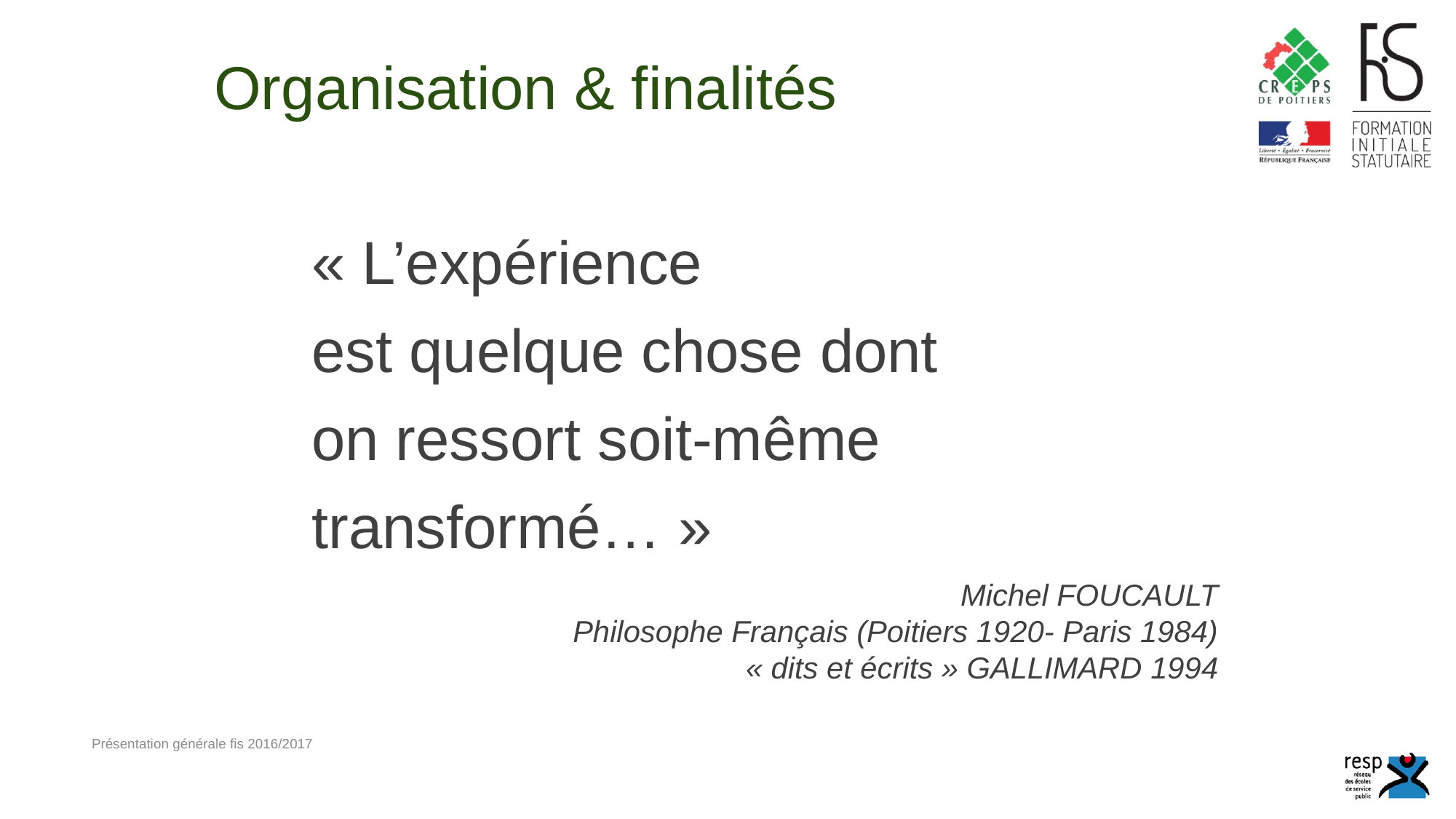

# Organisation & finalités
« L’expérience
est quelque chose dont
on ressort soit-même
transformé… »
Michel FOUCAULT
Philosophe Français (Poitiers 1920- Paris 1984)
« dits et écrits » GALLIMARD 1994

Présentation générale fis 2016/2017